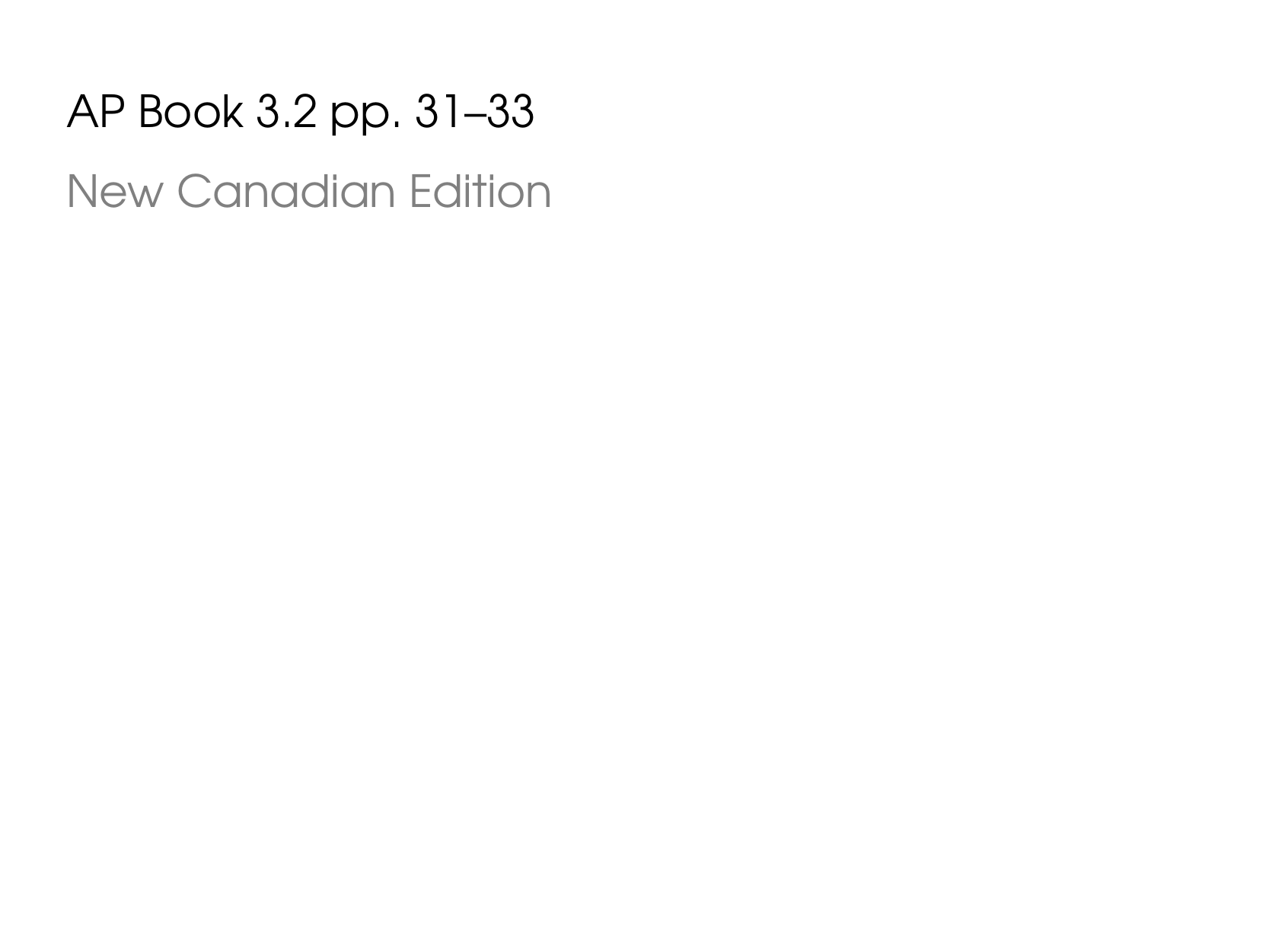

AP Book 3.2 pp. 31–33
New Canadian Edition